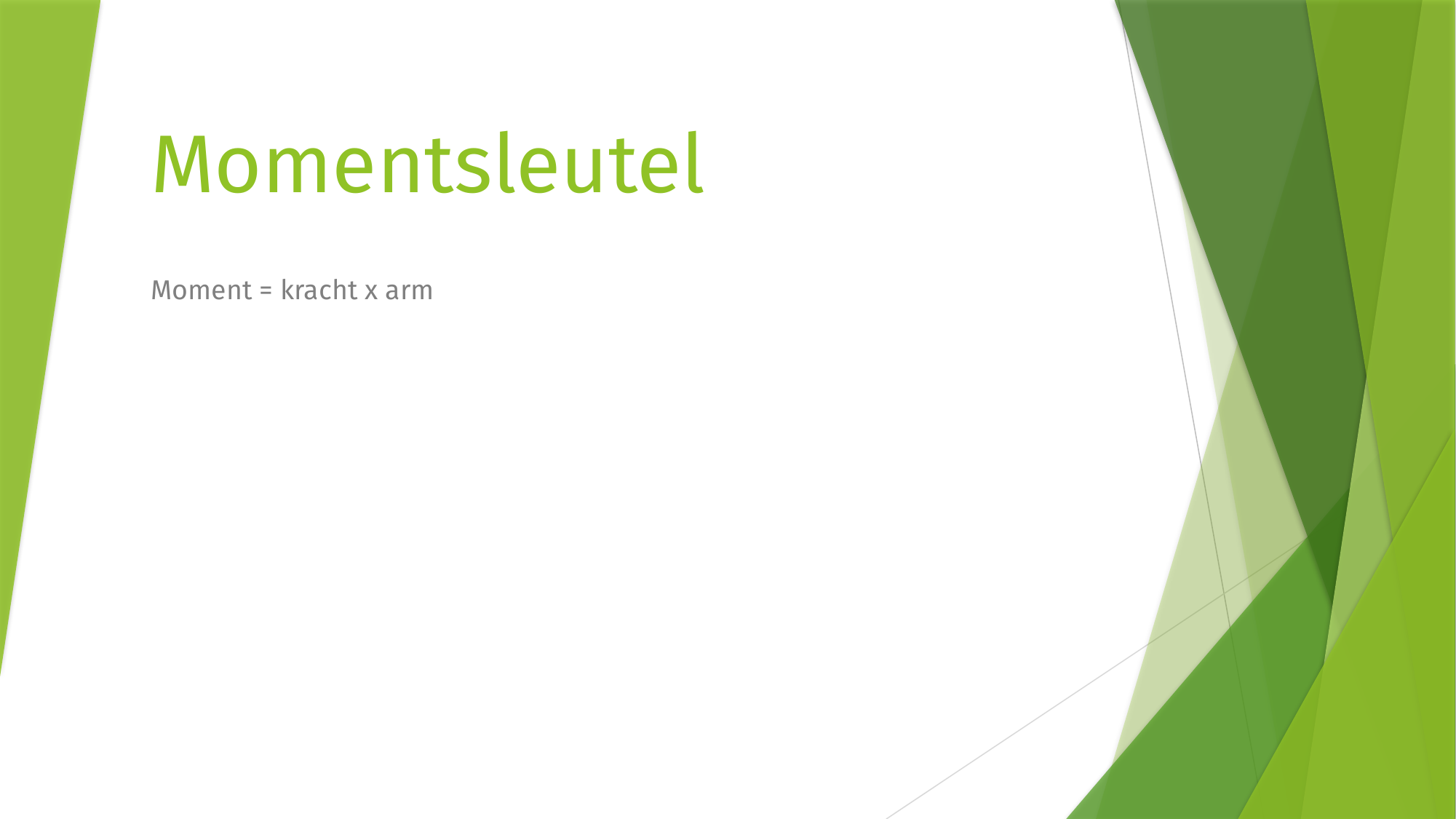

# Momentsleutel
Moment = kracht x arm